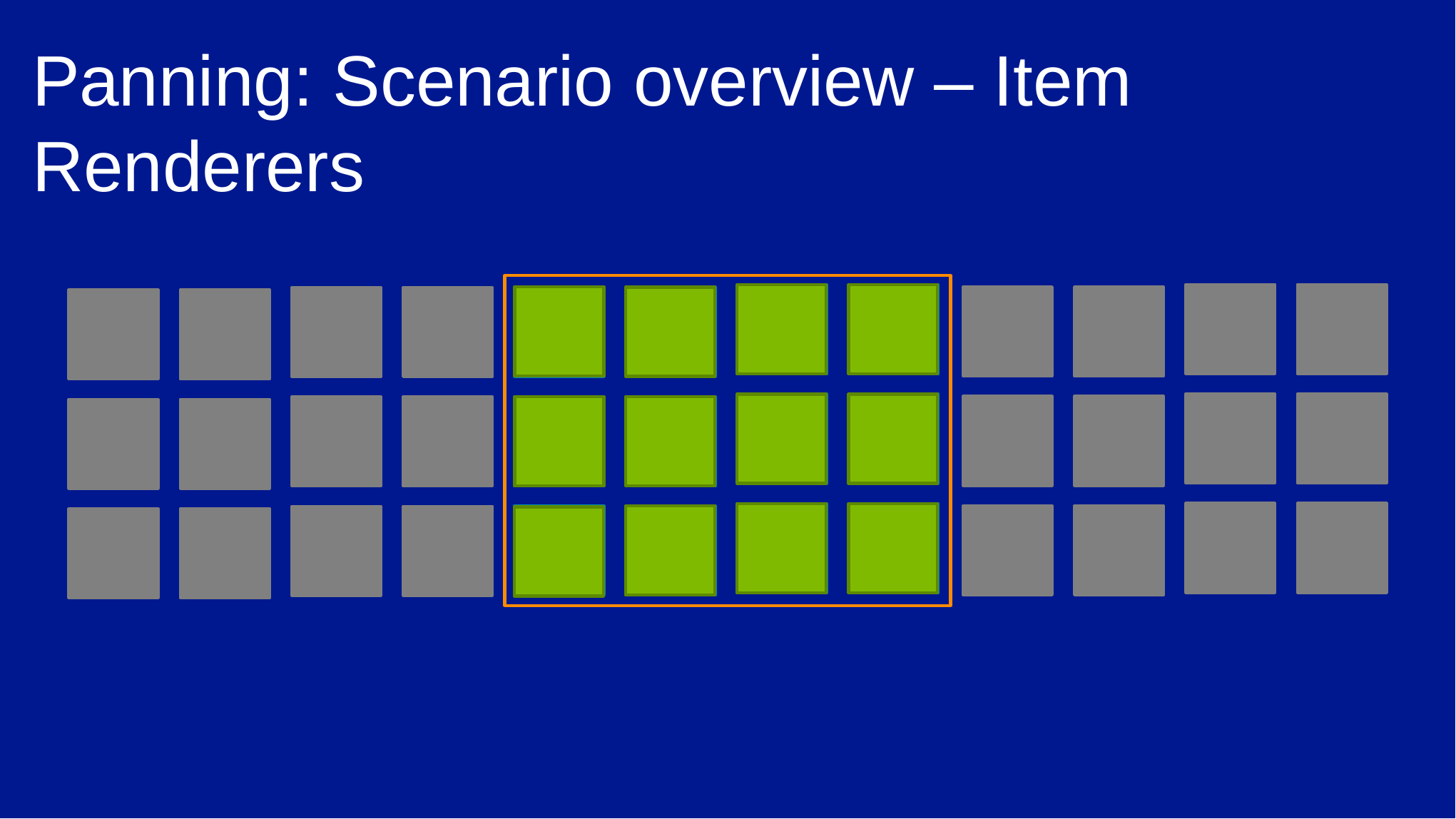

# Panning: Scenario overview – Item Renderers